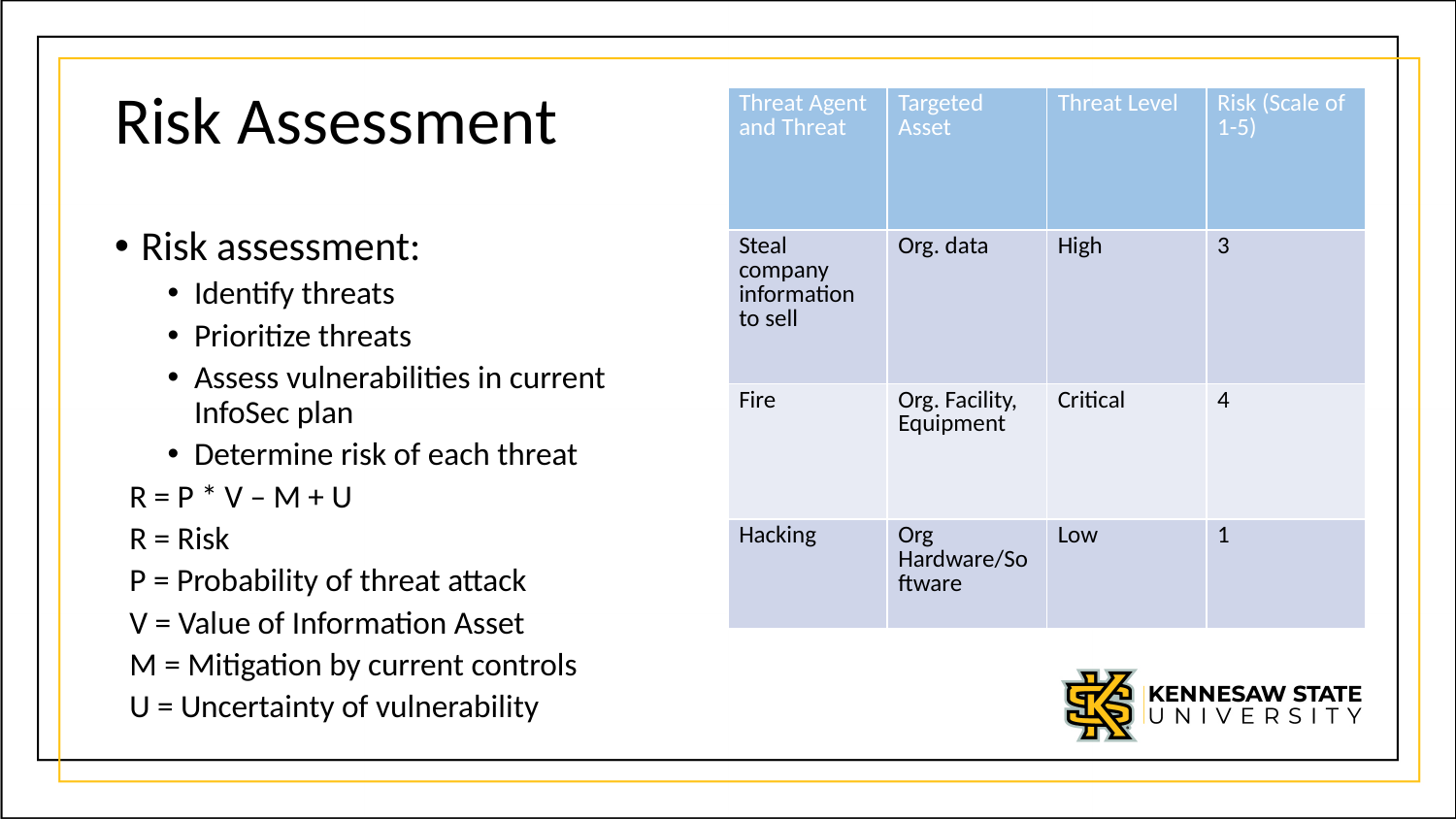

# Risk Assessment
| Threat Agent and Threat | Targeted Asset | Threat Level | Risk (Scale of 1-5) |
| --- | --- | --- | --- |
| Steal company information to sell | Org. data | High | 3 |
| Fire | Org. Facility, Equipment | Critical | 4 |
| Hacking | Org Hardware/Software | Low | 1 |
Risk assessment:
Identify threats
Prioritize threats
Assess vulnerabilities in current InfoSec plan
Determine risk of each threat
R = P * V – M + U
	R = Risk
	P = Probability of threat attack
	V = Value of Information Asset
	M = Mitigation by current controls
	U = Uncertainty of vulnerability